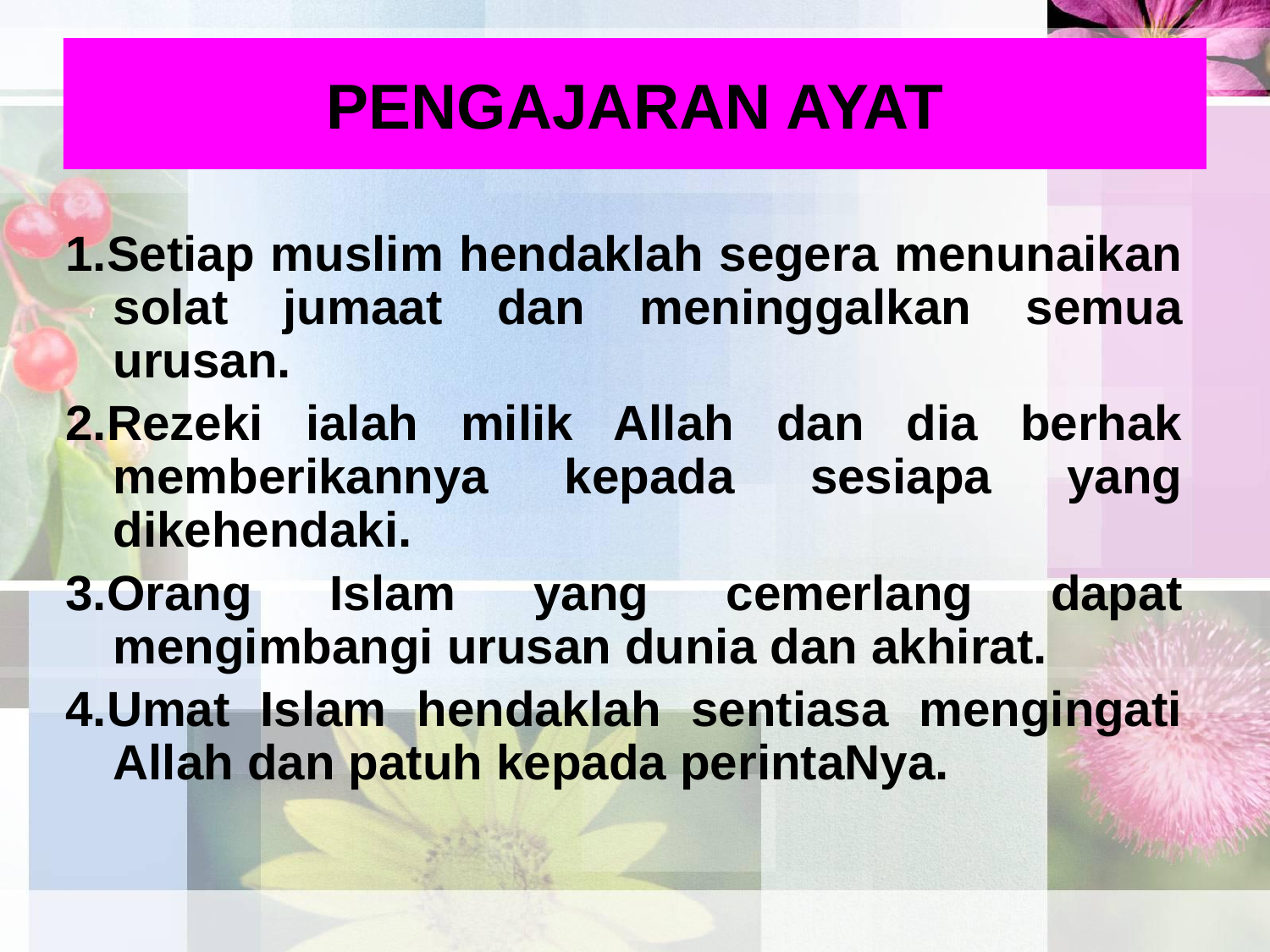

PENGAJARAN AYAT
1.Setiap muslim hendaklah segera menunaikan solat jumaat dan meninggalkan semua urusan.
2.Rezeki ialah milik Allah dan dia berhak memberikannya kepada sesiapa yang dikehendaki.
3.Orang Islam yang cemerlang dapat mengimbangi urusan dunia dan akhirat.
4.Umat Islam hendaklah sentiasa mengingati Allah dan patuh kepada perintaNya.